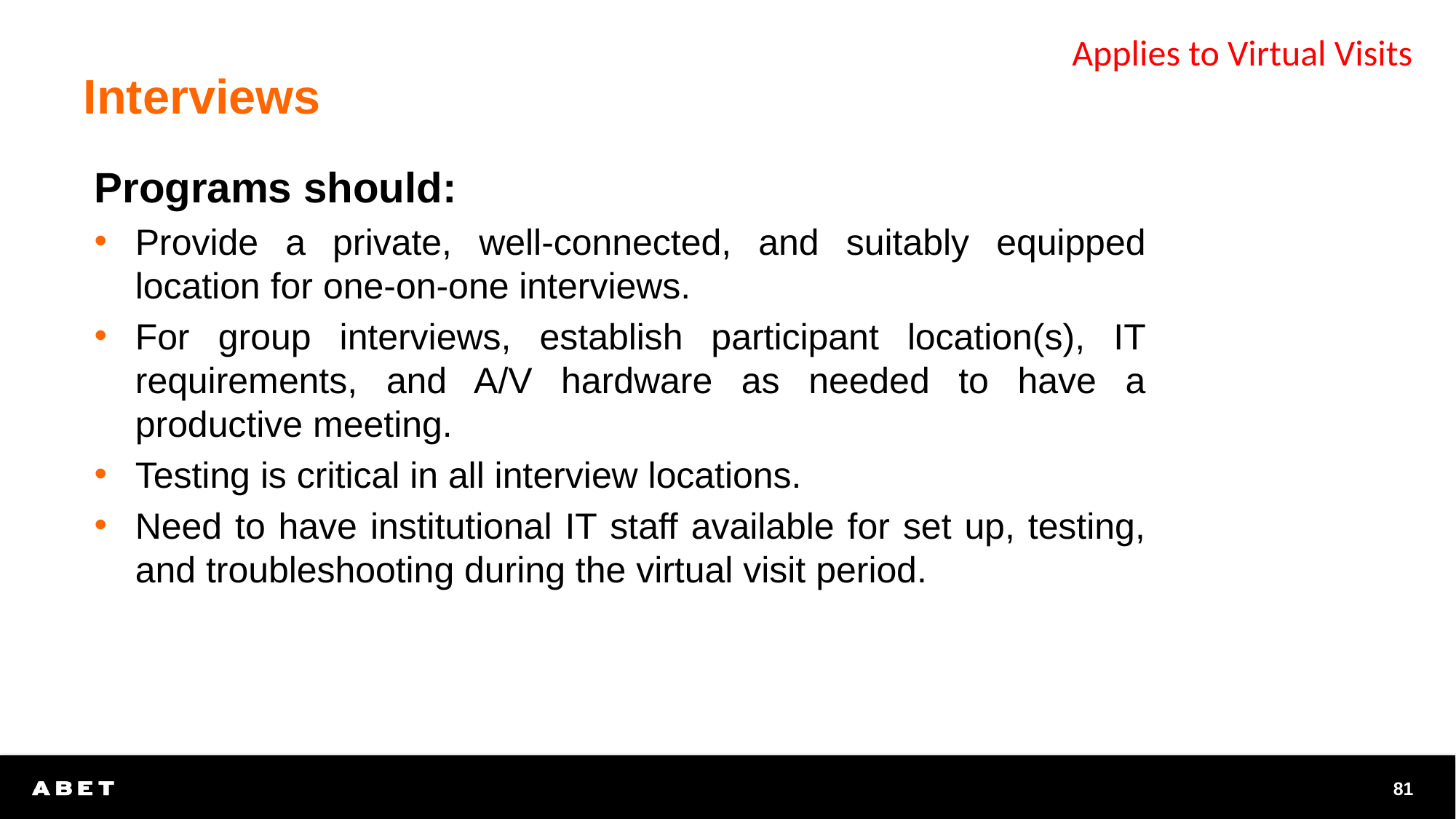

Applies to Virtual Visits
# Interviews
Programs should:
Provide a private, well-connected, and suitably equipped location for one-on-one interviews.
For group interviews, establish participant location(s), IT requirements, and A/V hardware as needed to have a productive meeting.
Testing is critical in all interview locations.
Need to have institutional IT staff available for set up, testing, and troubleshooting during the virtual visit period.